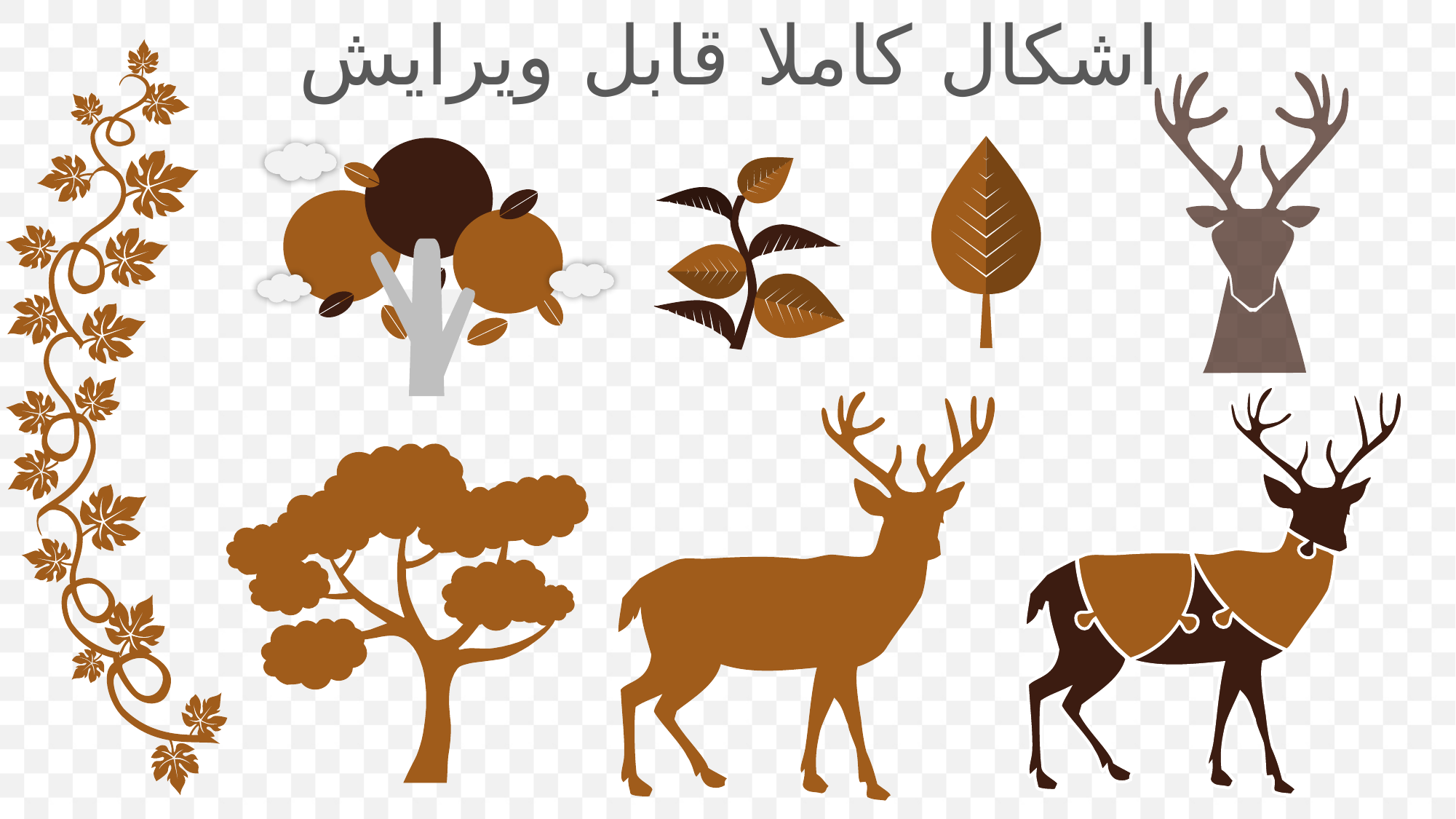

اشکال کاملا قابل ویرایش

A

B
D
C
E